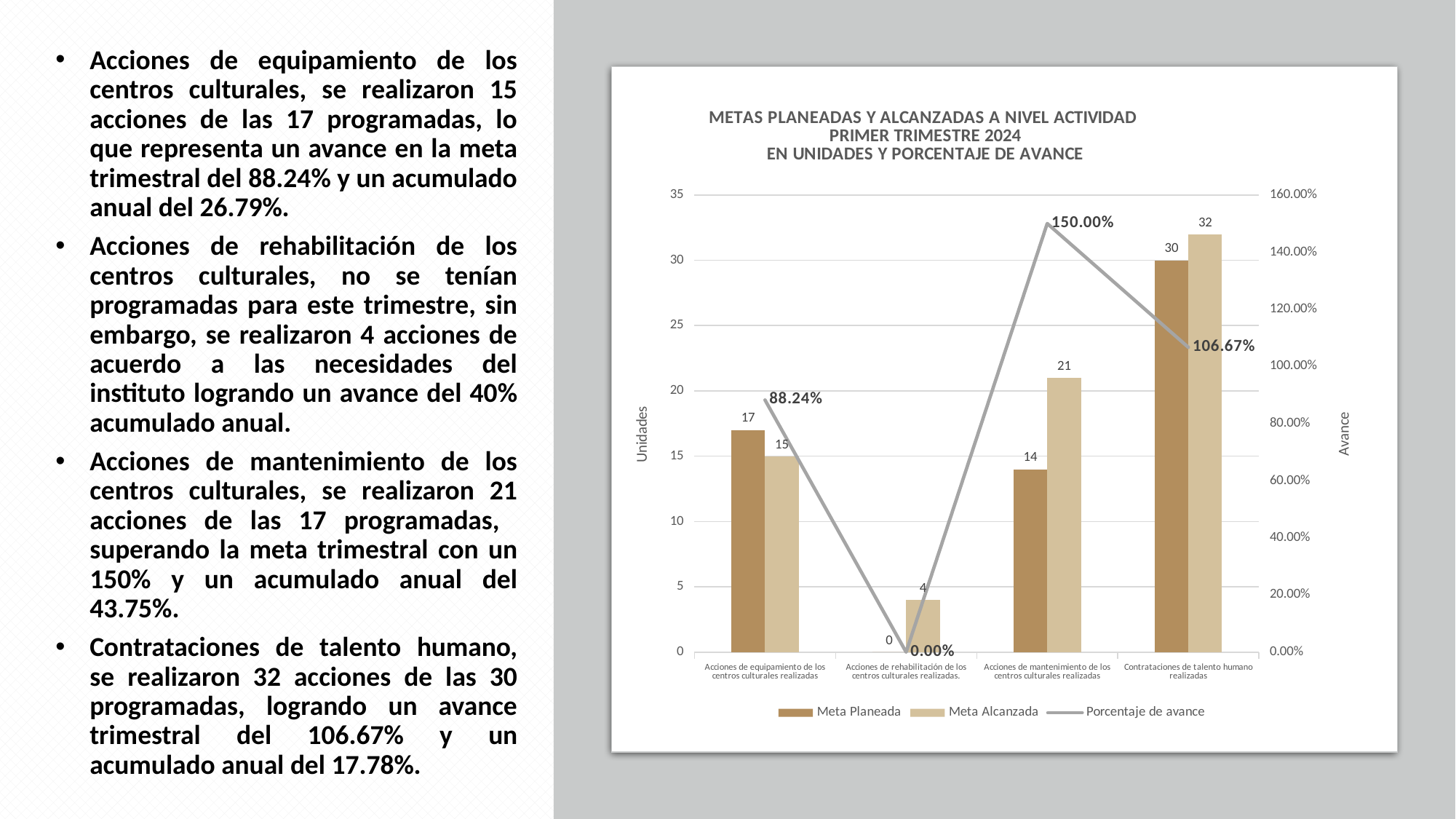

Acciones de equipamiento de los centros culturales, se realizaron 15 acciones de las 17 programadas, lo que representa un avance en la meta trimestral del 88.24% y un acumulado anual del 26.79%.
Acciones de rehabilitación de los centros culturales, no se tenían programadas para este trimestre, sin embargo, se realizaron 4 acciones de acuerdo a las necesidades del instituto logrando un avance del 40% acumulado anual.
Acciones de mantenimiento de los centros culturales, se realizaron 21 acciones de las 17 programadas,  superando la meta trimestral con un 150% y un acumulado anual del 43.75%.
Contrataciones de talento humano, se realizaron 32 acciones de las 30 programadas, logrando un avance trimestral del 106.67% y un acumulado anual del 17.78%.

### Chart: METAS PLANEADAS Y ALCANZADAS A NIVEL ACTIVIDAD
PRIMER TRIMESTRE 2024
EN UNIDADES Y PORCENTAJE DE AVANCE

| Category | Meta Planeada | Meta Alcanzada |  |
|---|---|---|---|
| Acciones de equipamiento de los centros culturales realizadas | 17.0 | 15.0 | 0.8823529411764706 |
| Acciones de rehabilitación de los centros culturales realizadas. | 0.0 | 4.0 | 0.0 |
| Acciones de mantenimiento de los centros culturales realizadas | 14.0 | 21.0 | 1.5 |
| Contrataciones de talento humano realizadas | 30.0 | 32.0 | 1.0666666666666667 |